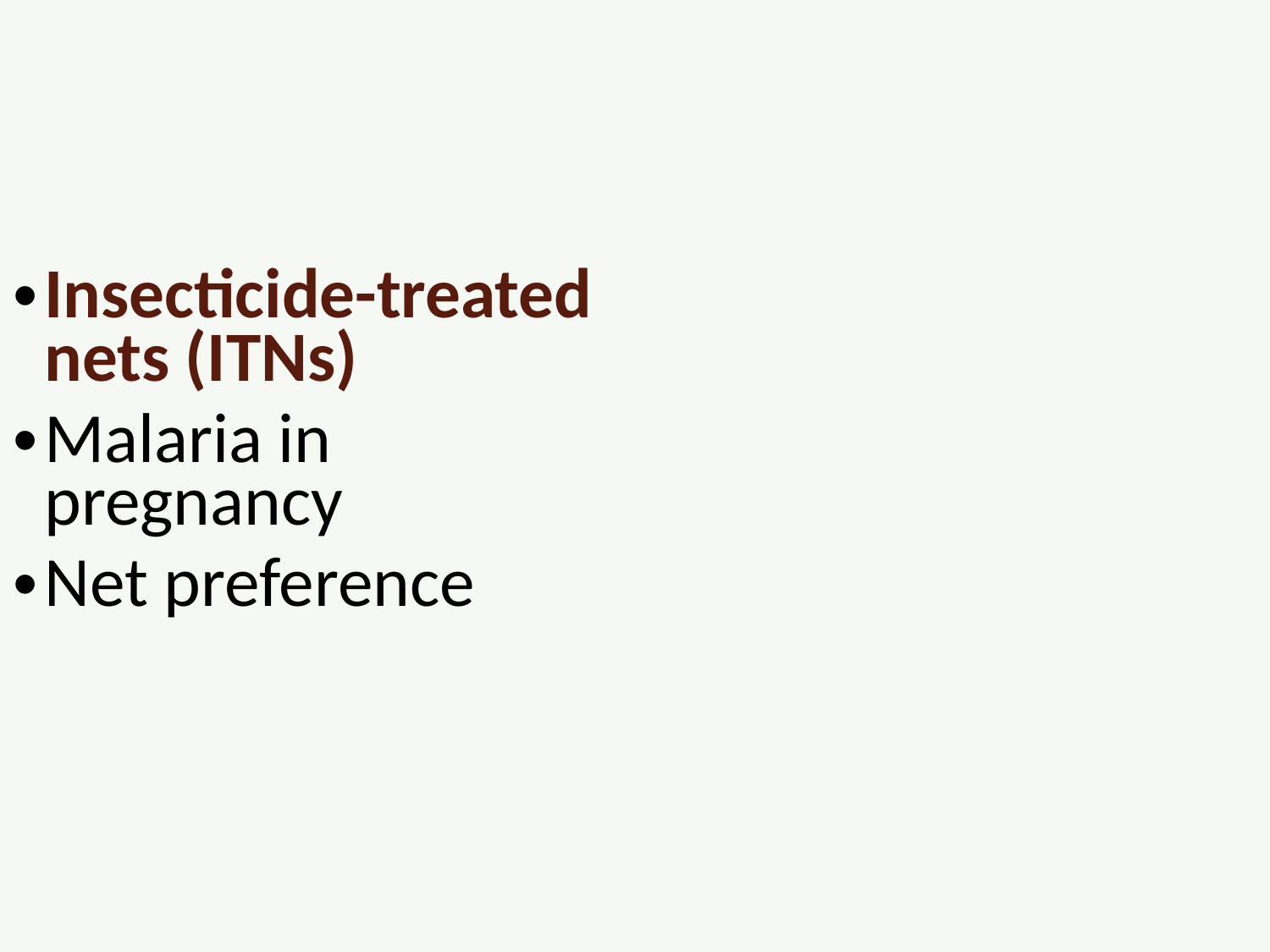

Insecticide-treated nets (ITNs)
Malaria in pregnancy
Net preference